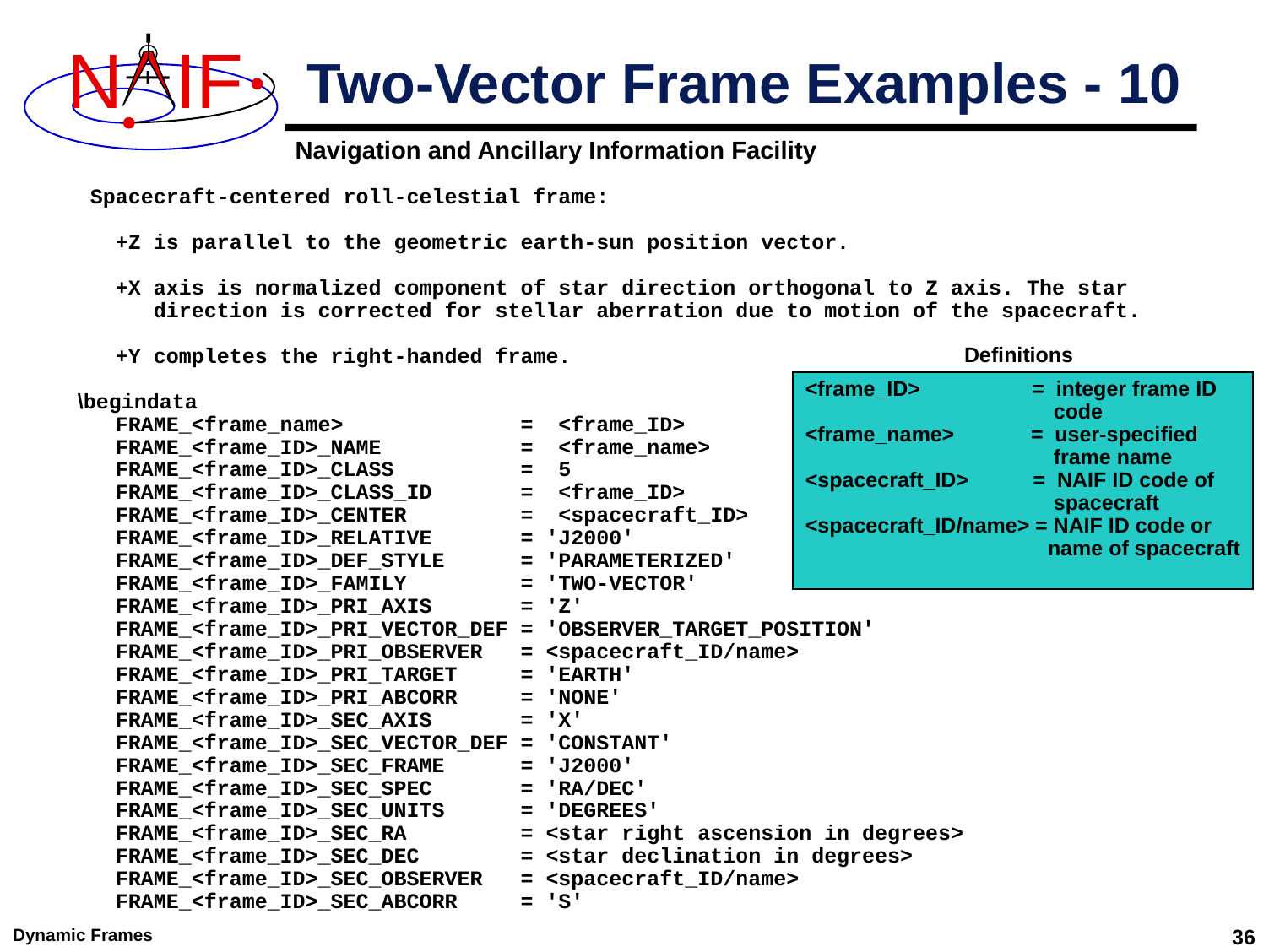

# Two-Vector Frame Examples - 10

 Spacecraft-centered roll-celestial frame:

   +Z is parallel to the geometric earth-sun position vector.

   +X axis is normalized component of star direction orthogonal to Z axis. The star
      direction is corrected for stellar aberration due to motion of the spacecraft.

   +Y completes the right-handed frame.

\begindata
   FRAME_<frame_name>              =  <frame_ID>
   FRAME_<frame_ID>_NAME           =  <frame_name>
   FRAME_<frame_ID>_CLASS          =  5
   FRAME_<frame_ID>_CLASS_ID       =  <frame_ID>
   FRAME_<frame_ID>_CENTER         =  <spacecraft_ID>
   FRAME_<frame_ID>_RELATIVE       = 'J2000'
   FRAME_<frame_ID>_DEF_STYLE      = 'PARAMETERIZED'
   FRAME_<frame_ID>_FAMILY         = 'TWO-VECTOR'
   FRAME_<frame_ID>_PRI_AXIS       = 'Z'
   FRAME_<frame_ID>_PRI_VECTOR_DEF = 'OBSERVER_TARGET_POSITION'
   FRAME_<frame_ID>_PRI_OBSERVER   = <spacecraft_ID/name>
   FRAME_<frame_ID>_PRI_TARGET     = 'EARTH'
   FRAME_<frame_ID>_PRI_ABCORR     = 'NONE'
   FRAME_<frame_ID>_SEC_AXIS       = 'X'
   FRAME_<frame_ID>_SEC_VECTOR_DEF = 'CONSTANT'
   FRAME_<frame_ID>_SEC_FRAME      = 'J2000'
   FRAME_<frame_ID>_SEC_SPEC       = 'RA/DEC'
   FRAME_<frame_ID>_SEC_UNITS      = 'DEGREES'
   FRAME_<frame_ID>_SEC_RA         = <star right ascension in degrees>
   FRAME_<frame_ID>_SEC_DEC        = <star declination in degrees>
   FRAME_<frame_ID>_SEC_OBSERVER   = <spacecraft_ID/name>
   FRAME_<frame_ID>_SEC_ABCORR     = 'S'

Definitions
<frame_ID>                   =  integer frame ID
                                          code
<frame_name>             =  user-specified
                                          frame name
<spacecraft_ID>           =  NAIF ID code of
                                          spacecraft
<spacecraft_ID/name> = NAIF ID code or
                                         name of spacecraft

Dynamic Frames
36